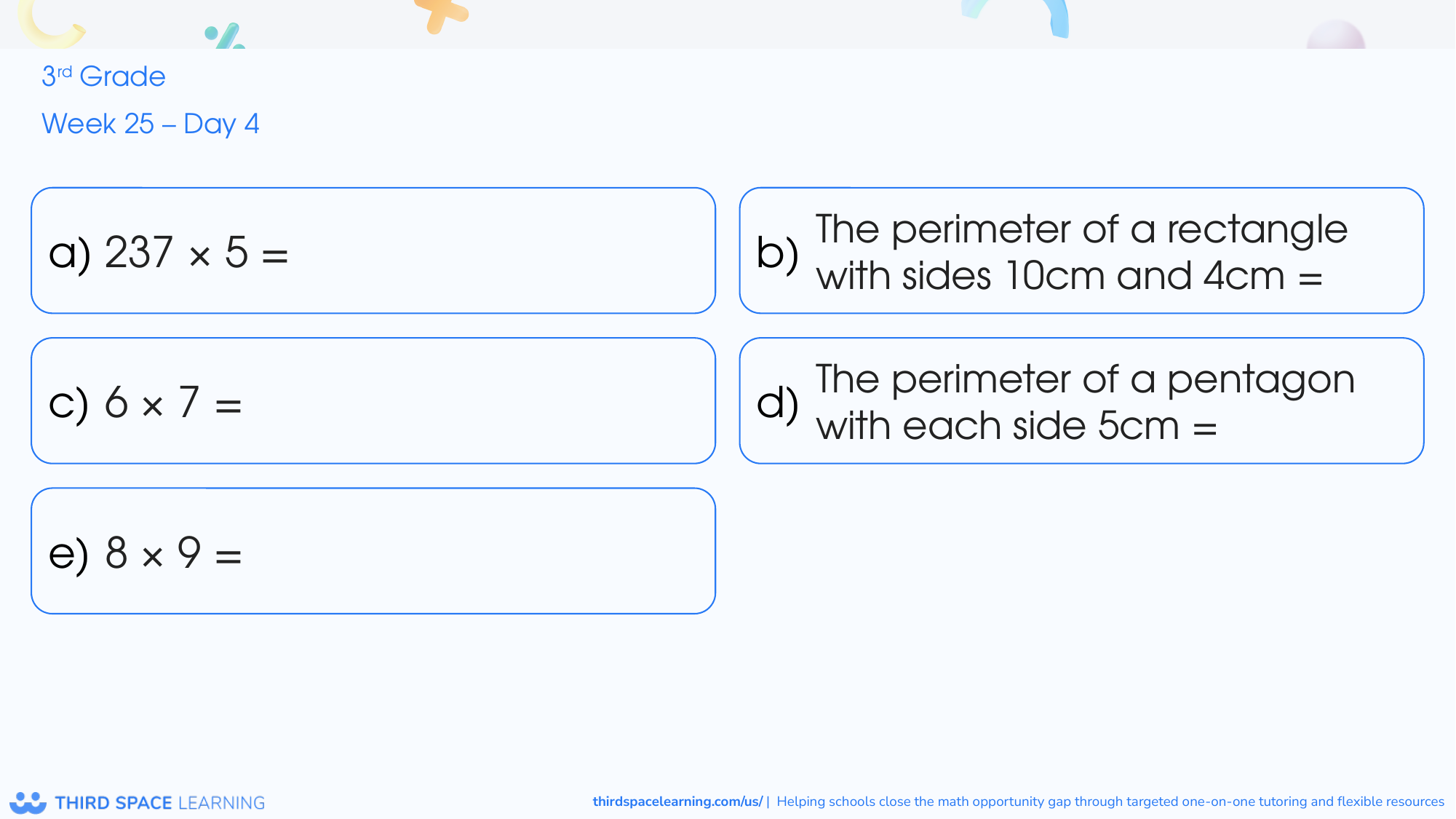

3rd Grade
Week 25 – Day 4
237 × 5 =
The perimeter of a rectangle with sides 10cm and 4cm =
6 × 7 =
The perimeter of a pentagon with each side 5cm =
8 × 9 =